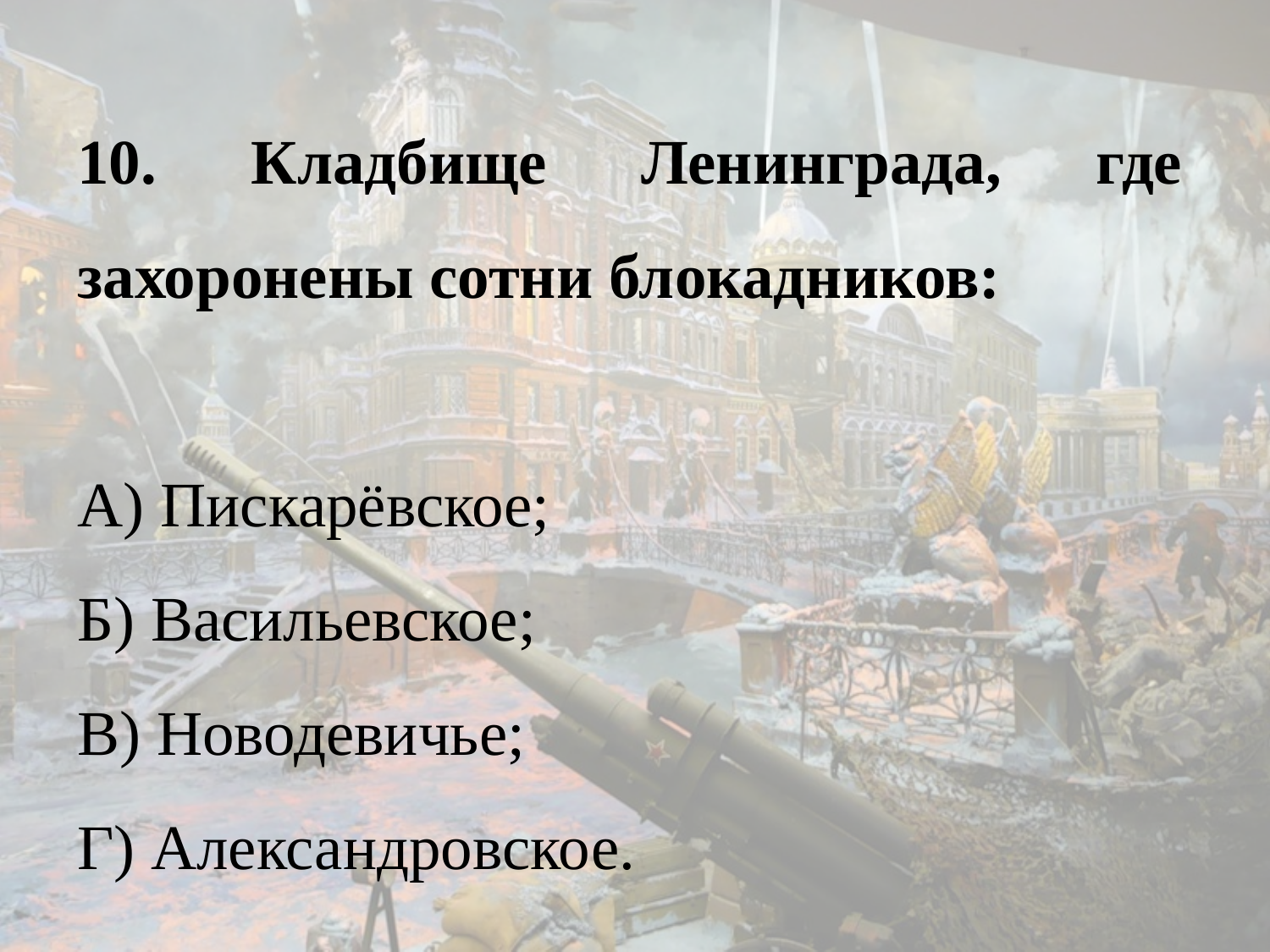

10. Кладбище Ленинграда, где захоронены сотни блокадников:

А) Пискарёвское;
Б) Васильевское;
В) Новодевичье;
Г) Александровское.